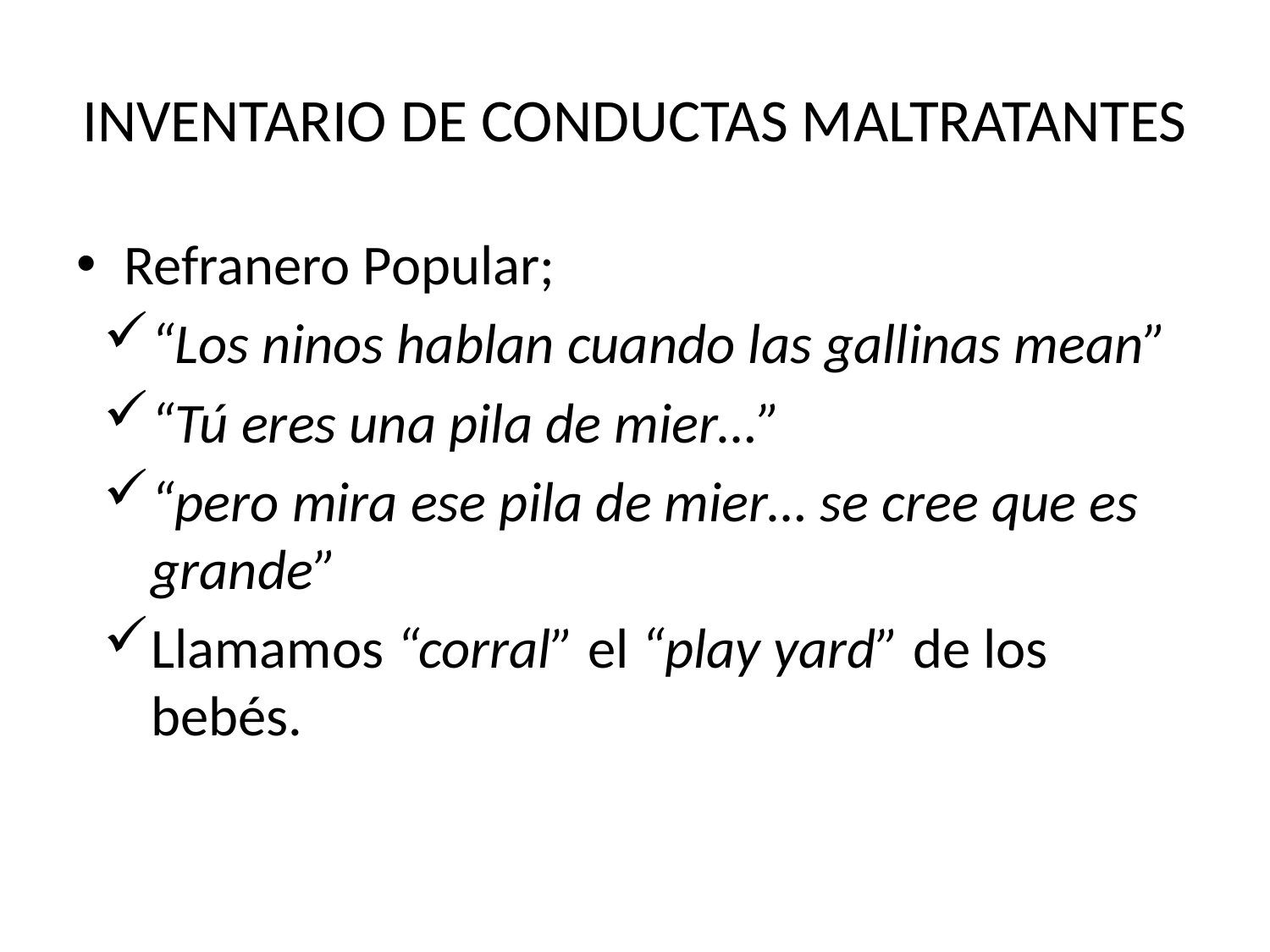

# INVENTARIO DE CONDUCTAS MALTRATANTES
Refranero Popular;
“Los ninos hablan cuando las gallinas mean”
“Tú eres una pila de mier…”
“pero mira ese pila de mier… se cree que es grande”
Llamamos “corral” el “play yard” de los bebés.